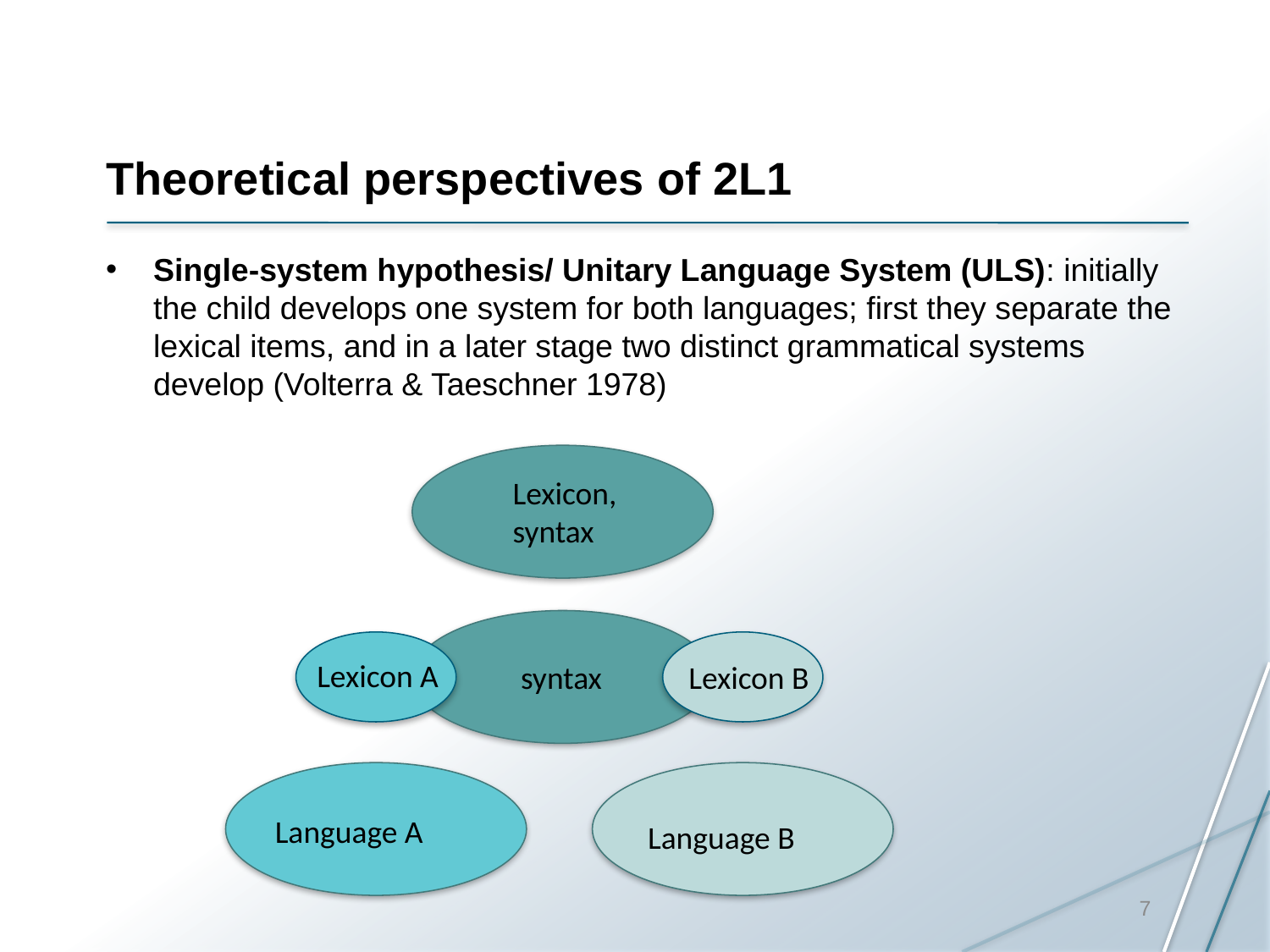

# Theoretical perspectives of 2L1
Single-system hypothesis/ Unitary Language System (ULS): initially the child develops one system for both languages; first they separate the lexical items, and in a later stage two distinct grammatical systems develop (Volterra & Taeschner 1978)

Lexicon, syntax

Lexicon A
syntax
Lexicon B

Language A
Language B
7